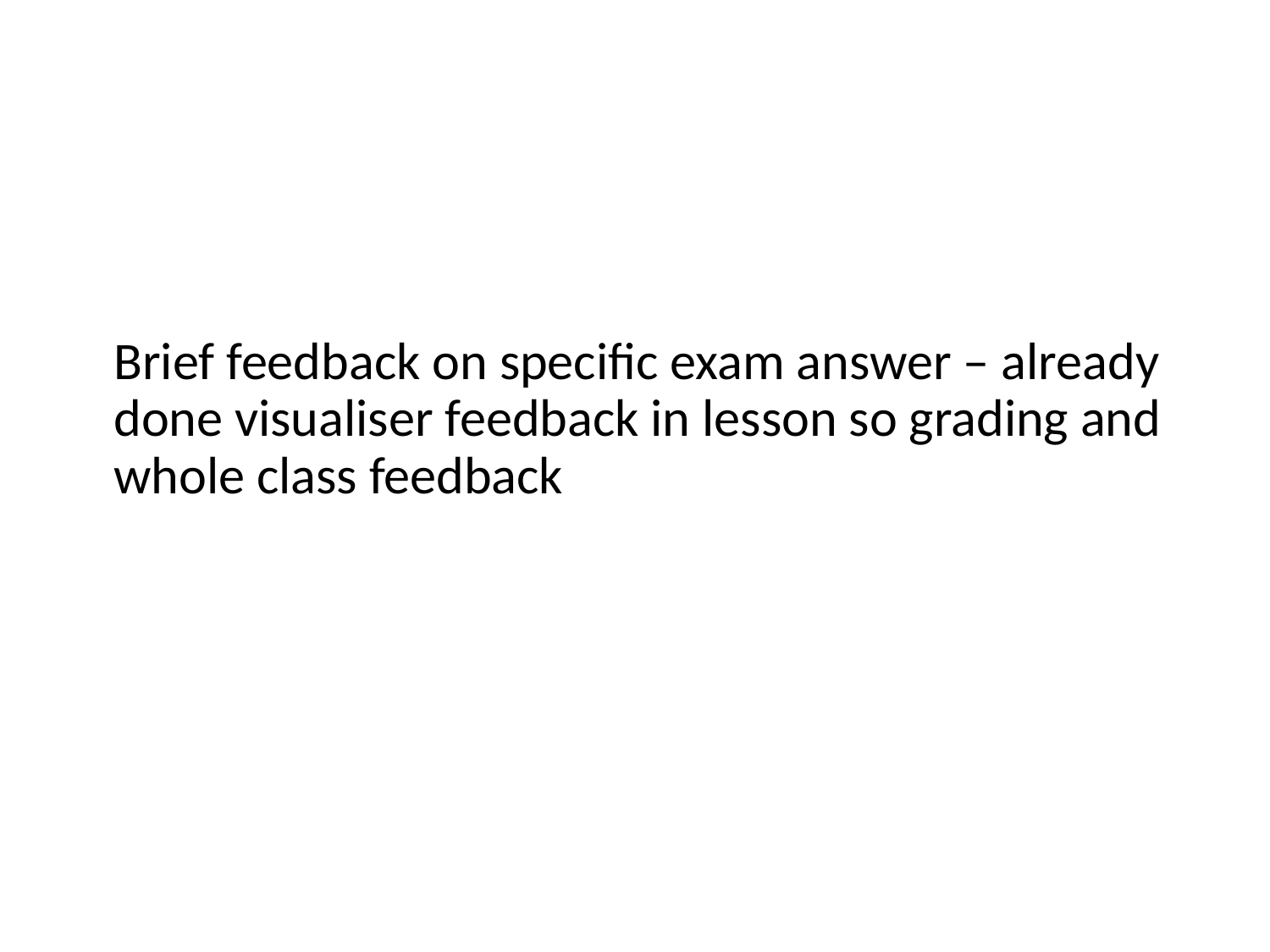

# Brief feedback on specific exam answer – already done visualiser feedback in lesson so grading and whole class feedback